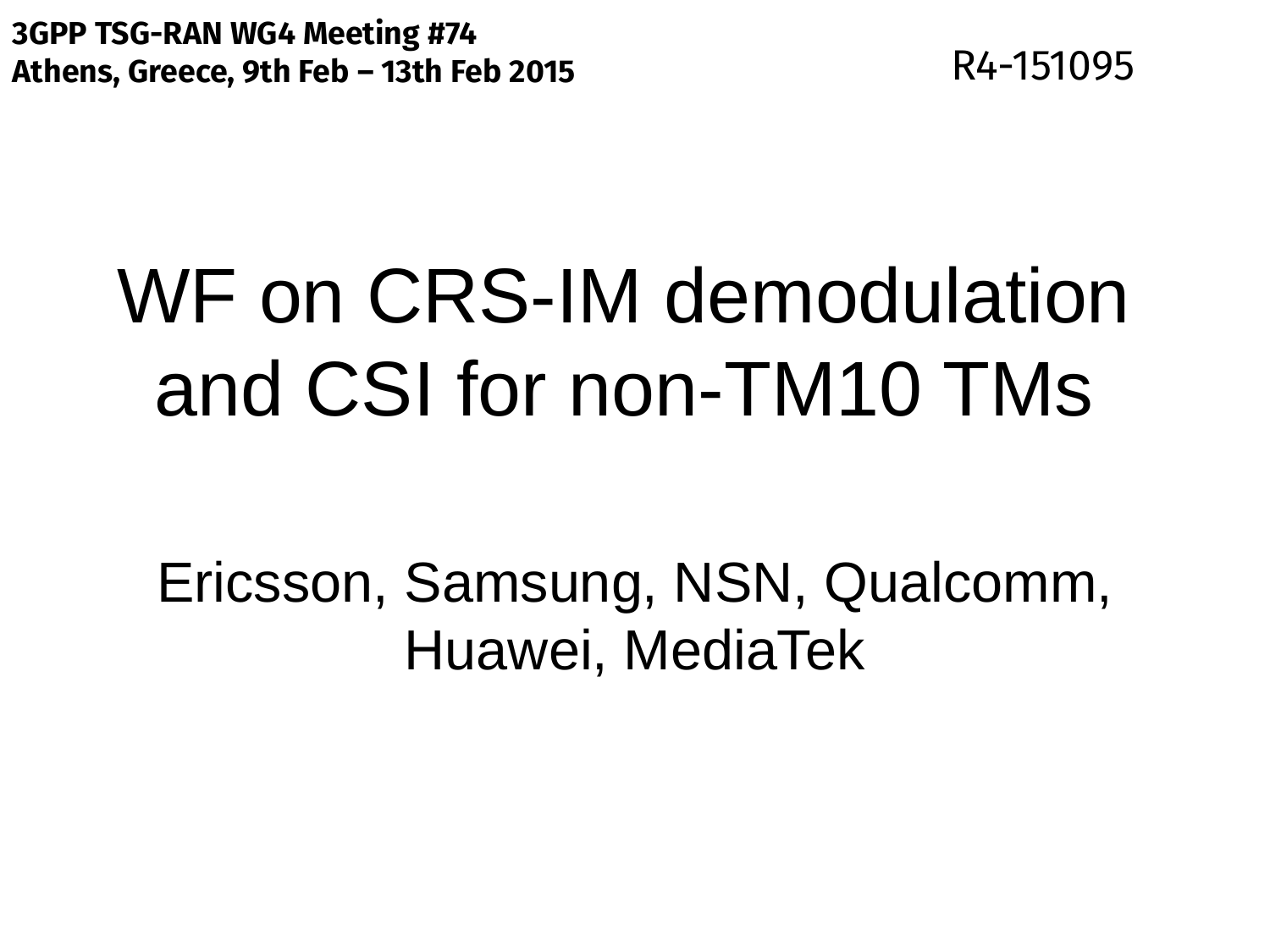

3GPP TSG-RAN WG4 Meeting #74
Athens, Greece, 9th Feb – 13th Feb 2015
R4-151095
# WF on CRS-IM demodulation and CSI for non-TM10 TMs
Ericsson, Samsung, NSN, Qualcomm, Huawei, MediaTek